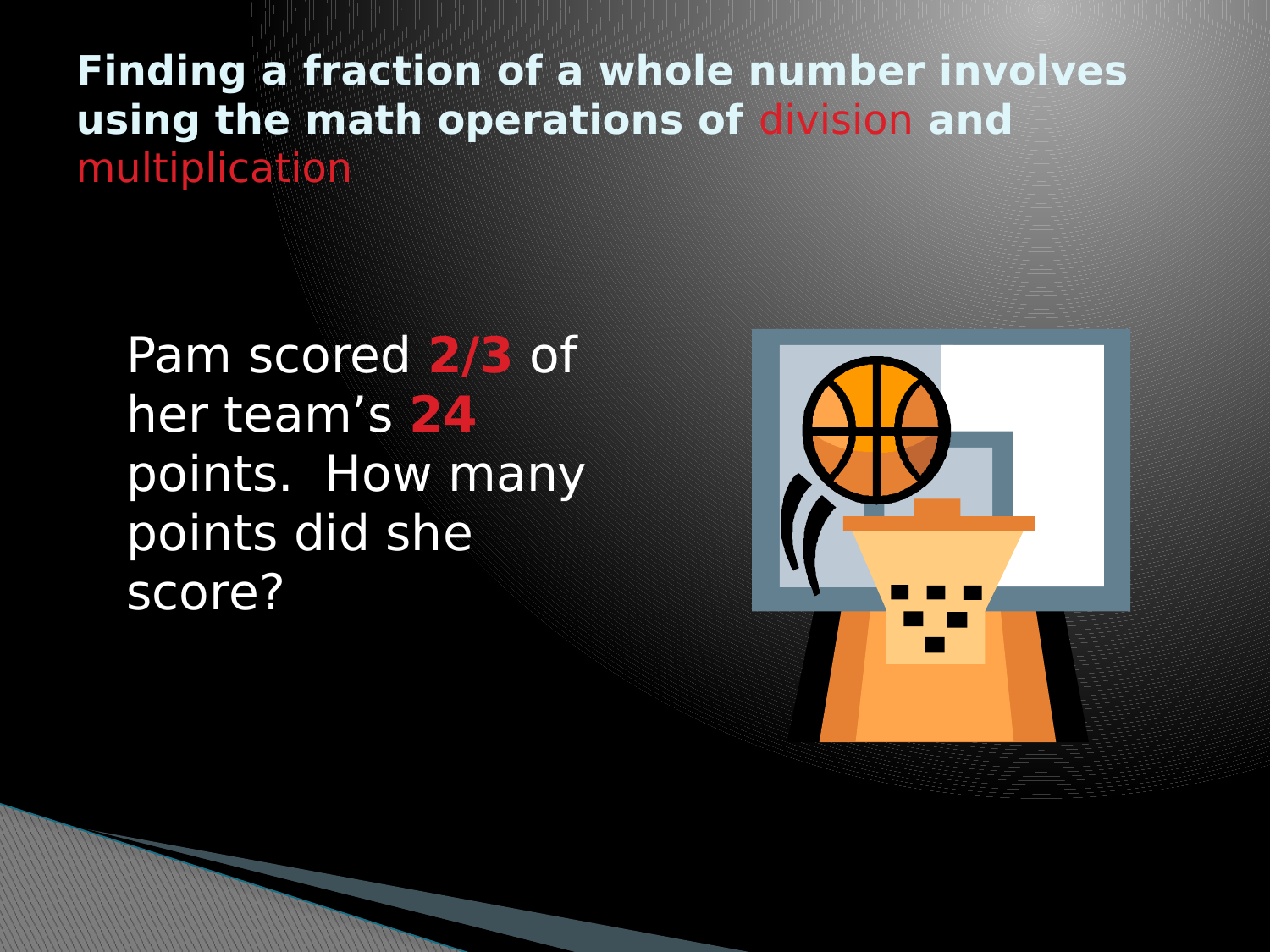

# Finding a fraction of a whole number involves using the math operations of division and multiplication
	Pam scored 2/3 of her team’s 24 points.  How many points did she score?